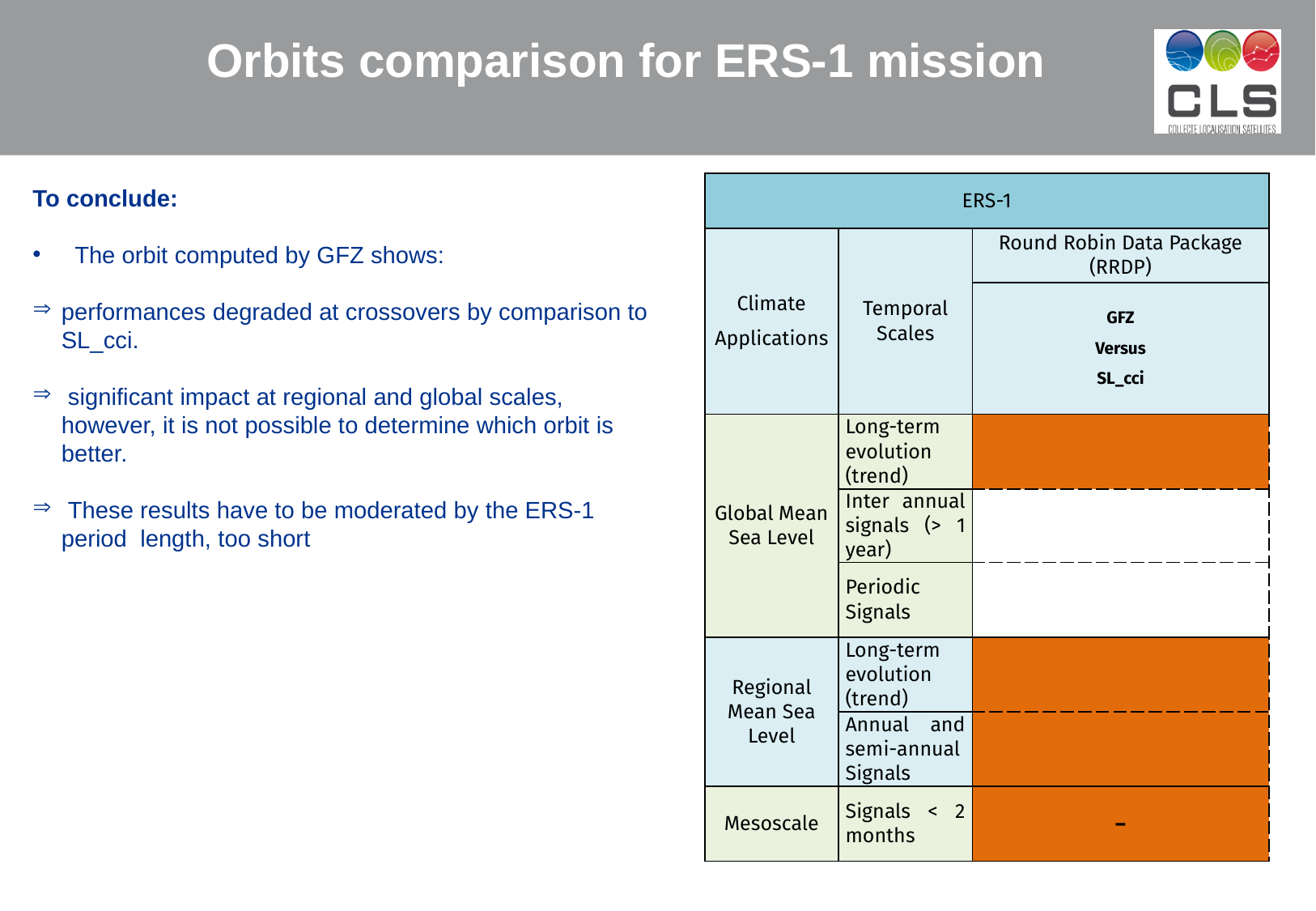

Orbits comparison for ERS-1 mission
| ERS-1 |  |  |
| --- | --- | --- |
| Climate Applications | Temporal Scales | Round Robin Data Package (RRDP) |
|  |  | GFZ Versus SL\_cci |
| Global Mean Sea Level | Long-term evolution (trend) |  |
|  | Inter annual signals (> 1 year) |  |
|  | Periodic Signals |  |
| Regional Mean Sea Level | Long-term evolution (trend) |  |
|  | Annual and semi-annual Signals |  |
| Mesoscale | Signals < 2 months | - |
To conclude:

  The orbit computed by GFZ shows:

performances degraded at crossovers by comparison to SL_cci.

 significant impact at regional and global scales, however, it is not possible to determine which orbit is better.

 These results have to be moderated by the ERS-1 period  length, too short